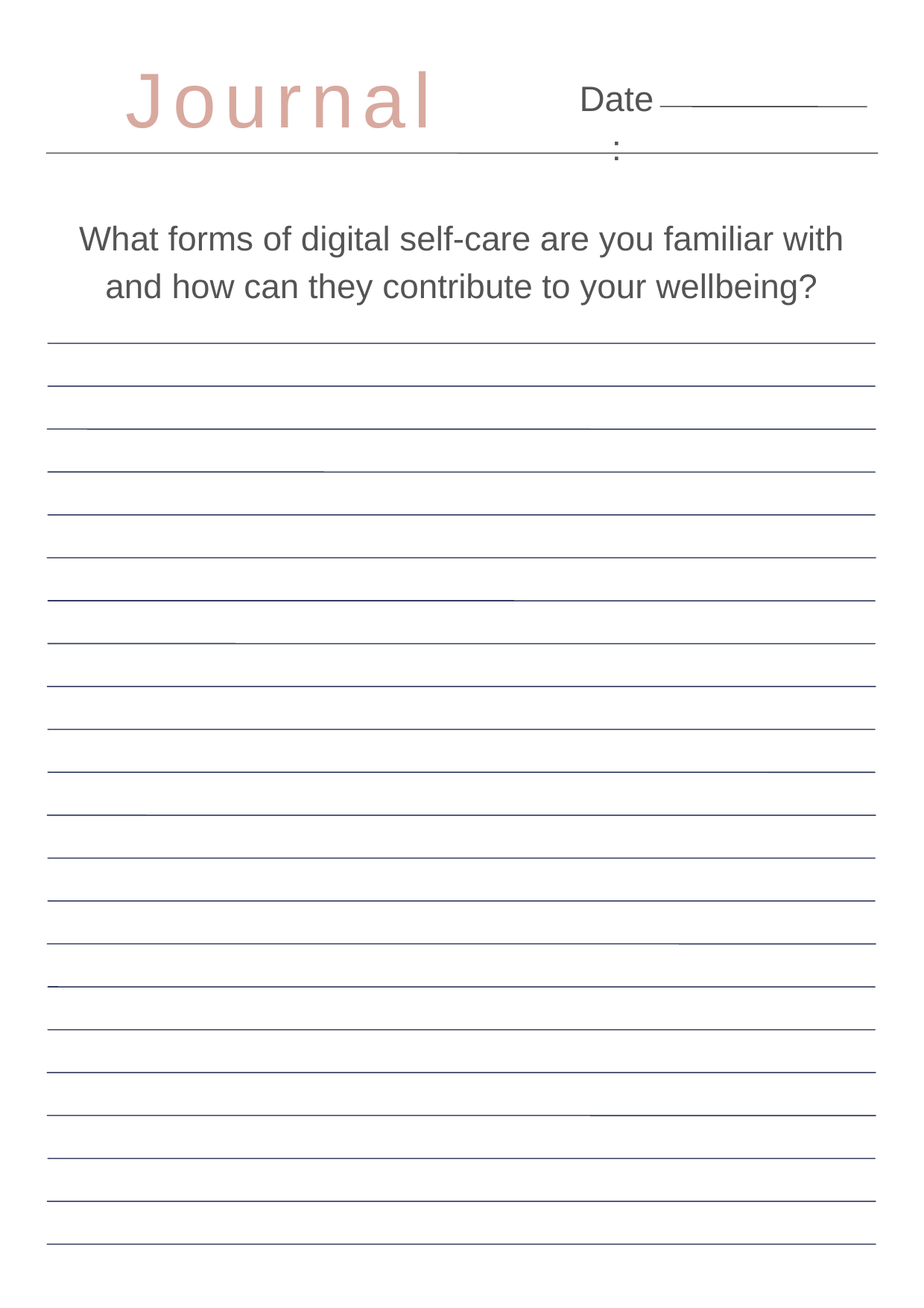

Journal
Date:

What forms of digital self-care are you familiar with and how can they contribute to your wellbeing?